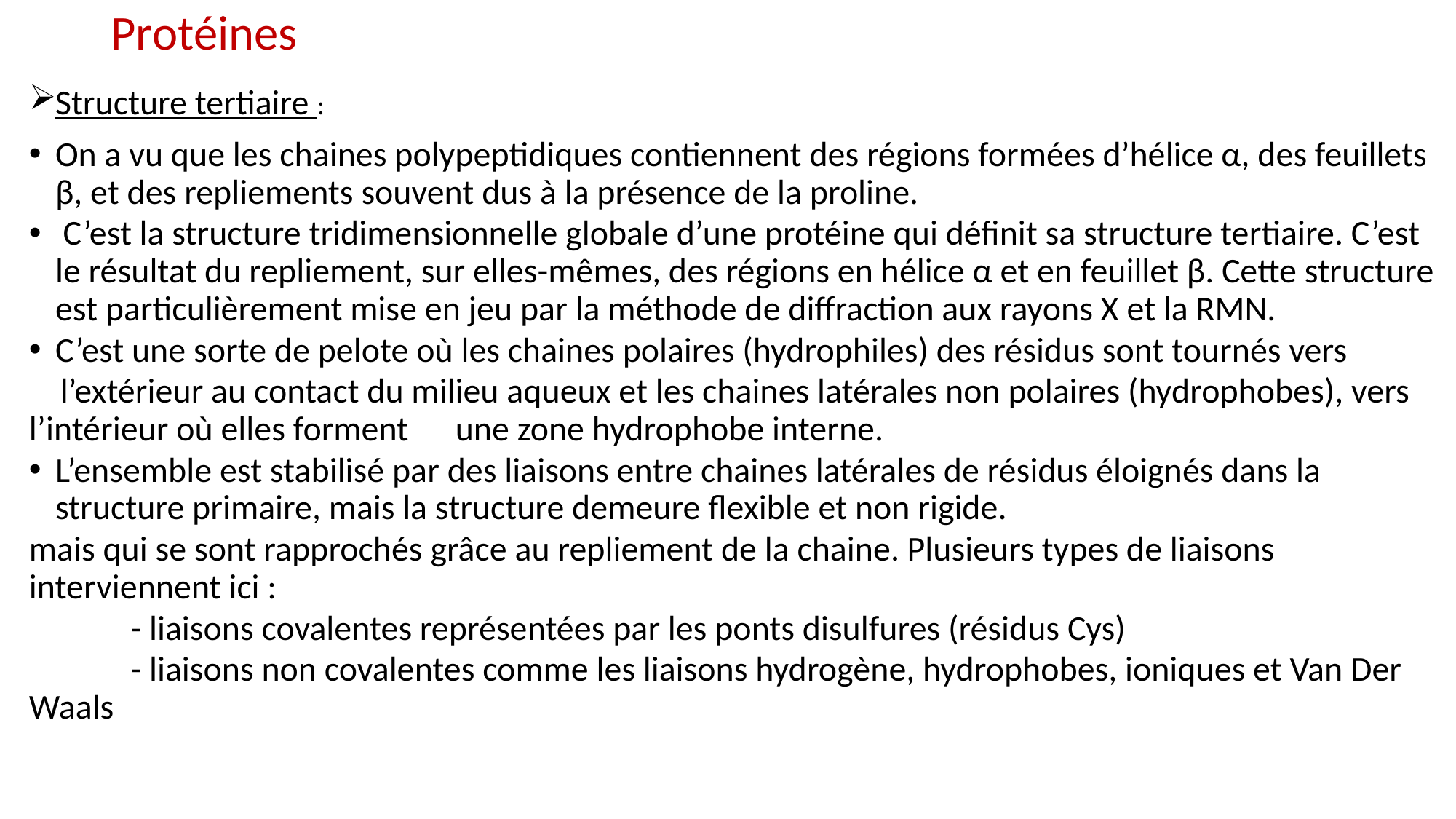

Protéines
Structure tertiaire :

On a vu que les chaines polypeptidiques contiennent des régions formées d’hélice α, des feuillets β, et des repliements souvent dus à la présence de la proline.
 C’est la structure tridimensionnelle globale d’une protéine qui définit sa structure tertiaire. C’est le résultat du repliement, sur elles-mêmes, des régions en hélice α et en feuillet β. Cette structure est particulièrement mise en jeu par la méthode de diffraction aux rayons X et la RMN.
C’est une sorte de pelote où les chaines polaires (hydrophiles) des résidus sont tournés vers
    l’extérieur au contact du milieu aqueux et les chaines latérales non polaires (hydrophobes), vers l’intérieur où elles forment      une zone hydrophobe interne.
L’ensemble est stabilisé par des liaisons entre chaines latérales de résidus éloignés dans la structure primaire, mais la structure demeure flexible et non rigide.
mais qui se sont rapprochés grâce au repliement de la chaine. Plusieurs types de liaisons interviennent ici :
             - liaisons covalentes représentées par les ponts disulfures (résidus Cys)
             - liaisons non covalentes comme les liaisons hydrogène, hydrophobes, ioniques et Van Der Waals